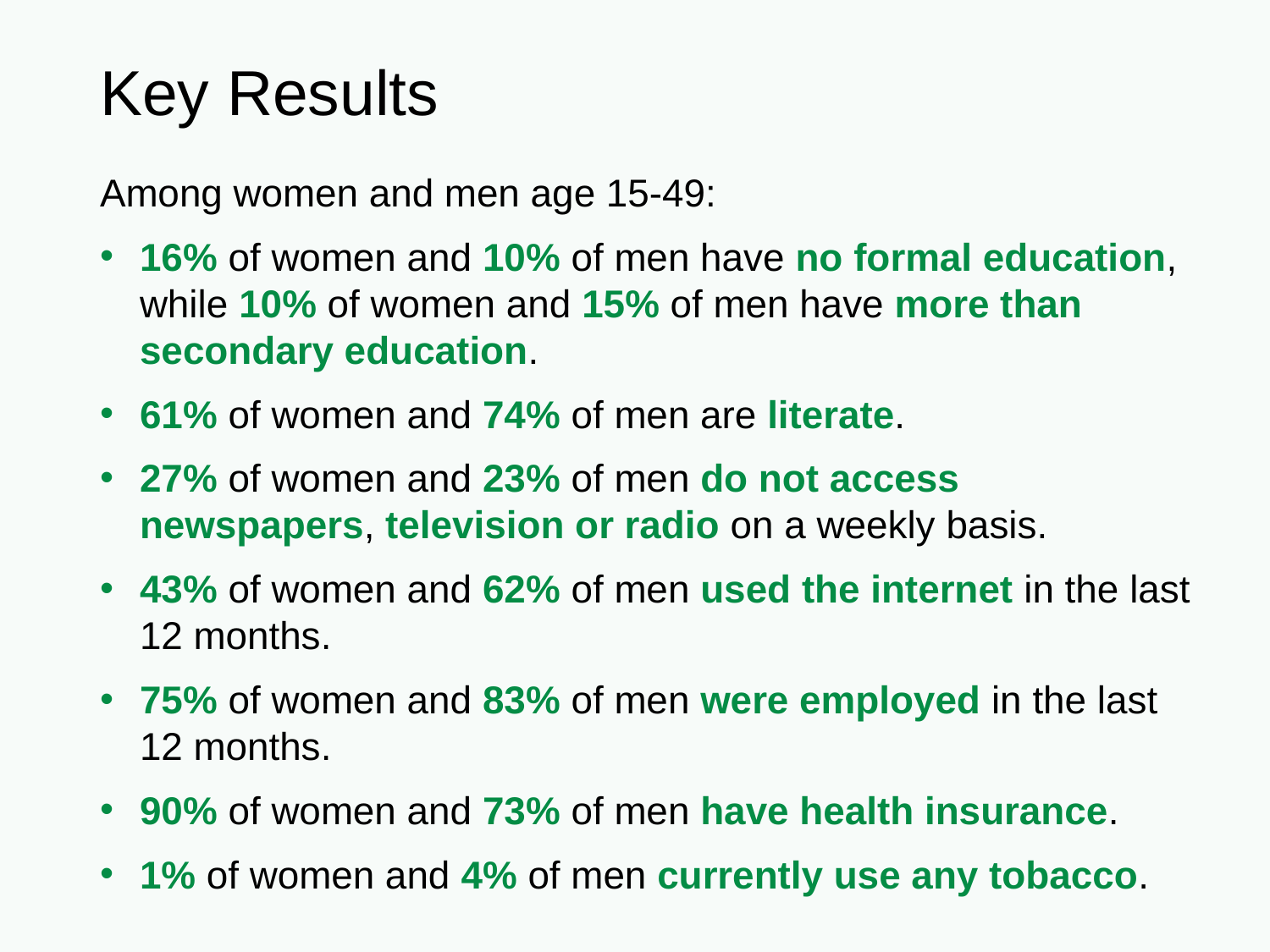

# Key Results
Among women and men age 15-49:
16% of women and 10% of men have no formal education, while 10% of women and 15% of men have more than secondary education.
61% of women and 74% of men are literate.
27% of women and 23% of men do not access newspapers, television or radio on a weekly basis.
43% of women and 62% of men used the internet in the last 12 months.
75% of women and 83% of men were employed in the last 12 months.
90% of women and 73% of men have health insurance.
1% of women and 4% of men currently use any tobacco.